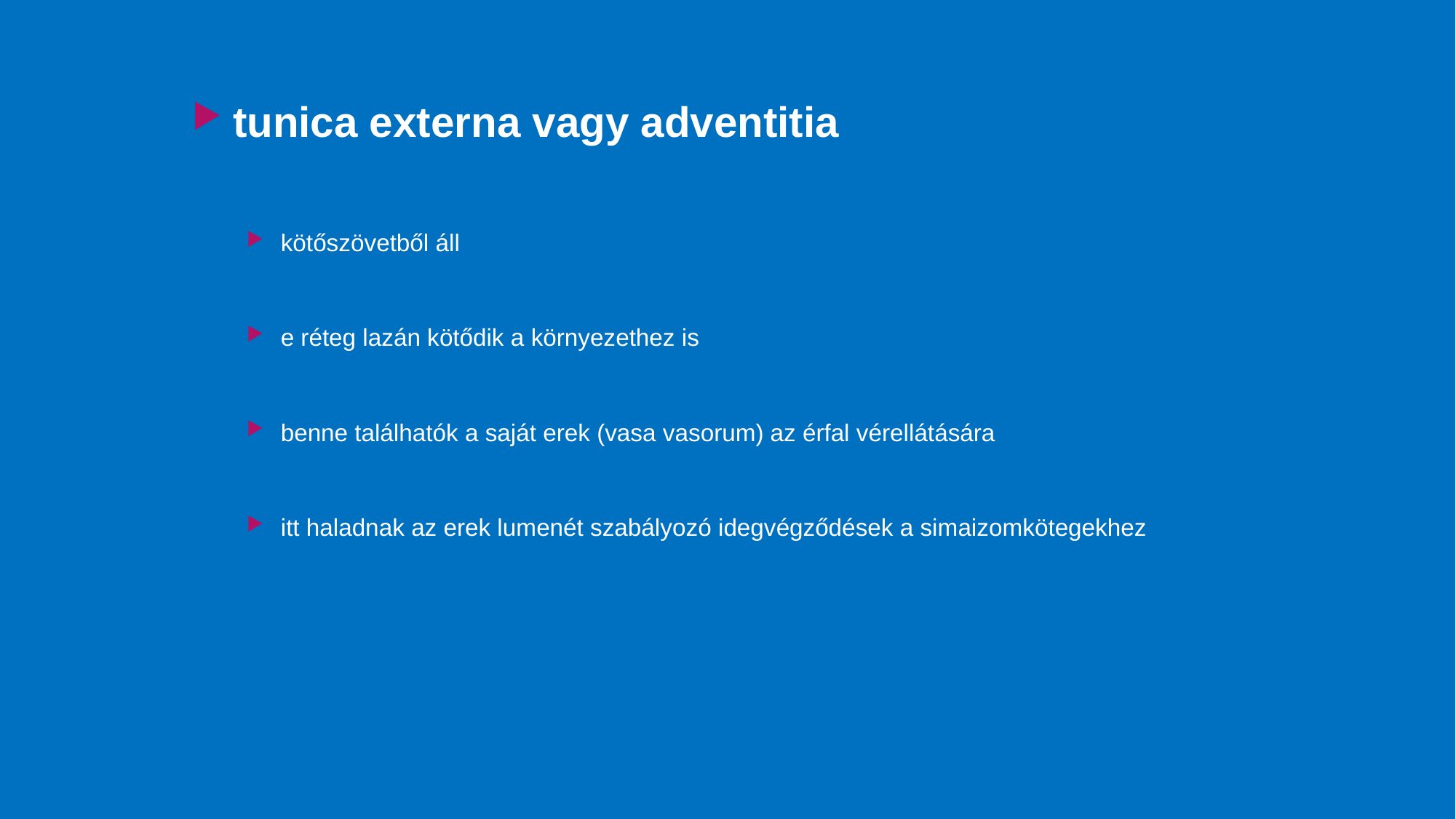

tunica externa vagy adventitia

kötőszövetből áll

e réteg lazán kötődik a környezethez is

benne találhatók a saját erek (vasa vasorum) az érfal vérellátására

itt haladnak az erek lumenét szabályozó idegvégződések a simaizomkötegekhez